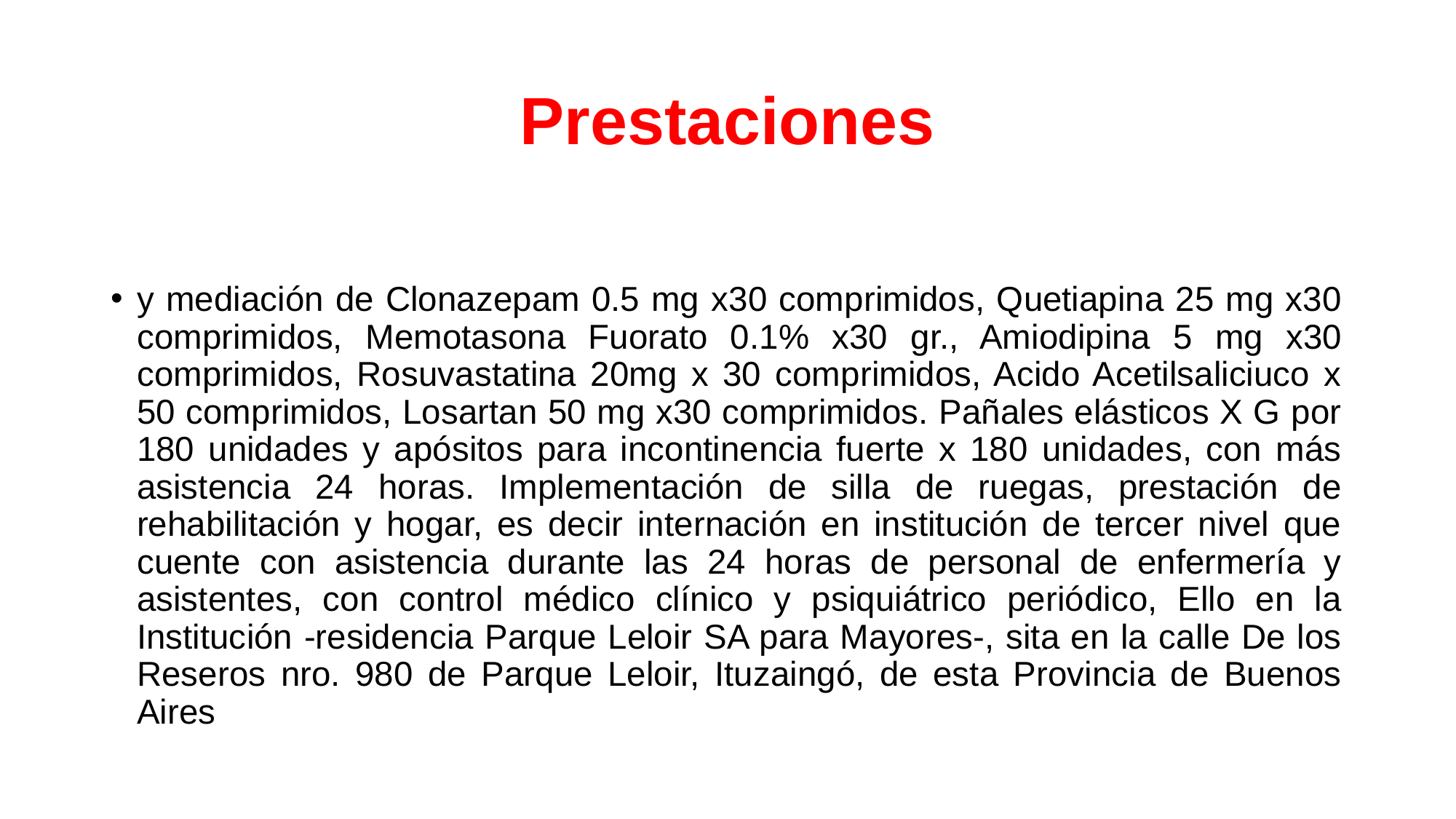

# Prestaciones

y mediación de Clonazepam 0.5 mg x30 comprimidos, Quetiapina 25 mg x30 comprimidos, Memotasona Fuorato 0.1% x30 gr., Amiodipina 5 mg x30 comprimidos, Rosuvastatina 20mg x 30 comprimidos, Acido Acetilsaliciuco x 50 comprimidos, Losartan 50 mg x30 comprimidos. Pañales elásticos X G por 180 unidades y apósitos para incontinencia fuerte x 180 unidades, con más asistencia 24 horas. Implementación de silla de ruegas, prestación de rehabilitación y hogar, es decir internación en institución de tercer nivel que cuente con asistencia durante las 24 horas de personal de enfermería y asistentes, con control médico clínico y psiquiátrico periódico, Ello en la Institución -residencia Parque Leloir SA para Mayores-, sita en la calle De los Reseros nro. 980 de Parque Leloir, Ituzaingó, de esta Provincia de Buenos Aires